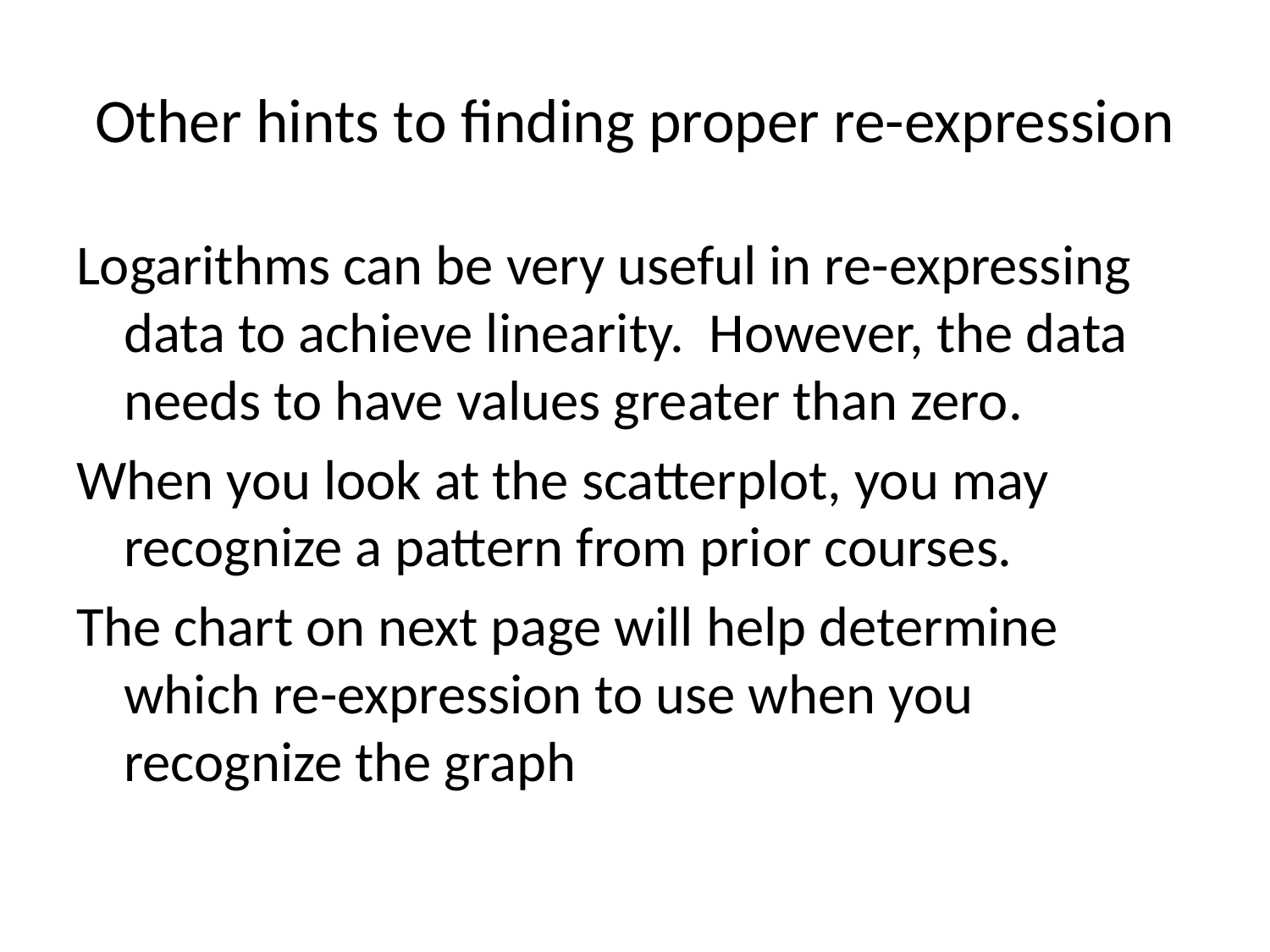

# Other hints to finding proper re-expression
Logarithms can be very useful in re-expressing data to achieve linearity.  However, the data needs to have values greater than zero.
When you look at the scatterplot, you may recognize a pattern from prior courses.
The chart on next page will help determine which re-expression to use when you recognize the graph